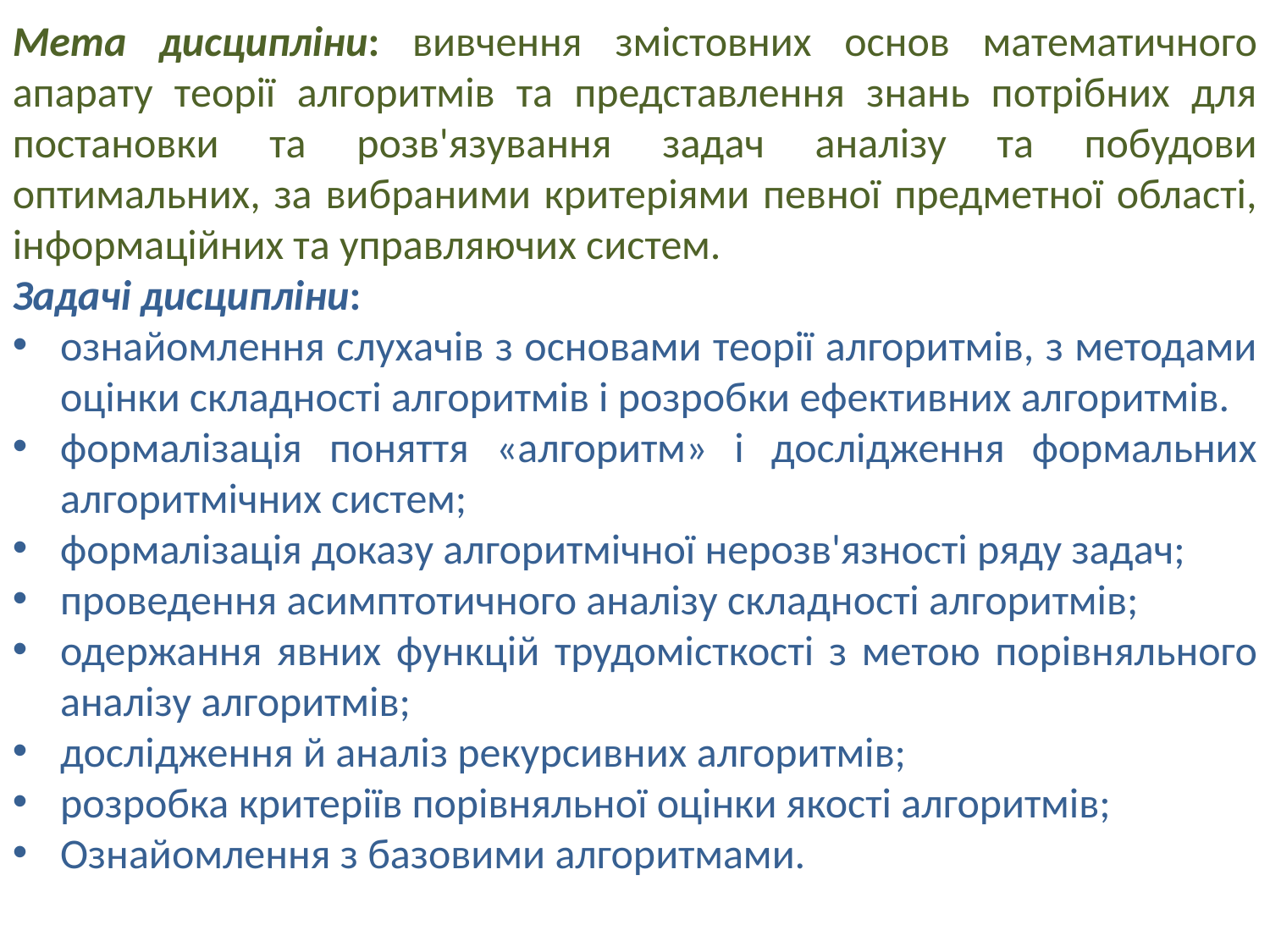

Мета дисципліни: вивчення змістовних основ математичного апарату теорії алгоритмів та представлення знань потрібних для постановки та розв'язування задач аналізу та побудови оптимальних, за вибраними критеріями певної предметної області, інформаційних та управляючих систем.
Задачі дисципліни:
ознайомлення слухачів з основами теорії алгоритмів, з методами оцінки складності алгоритмів і розробки ефективних алгоритмів.
формалізація поняття «алгоритм» і дослідження формальних алгоритмічних систем;
формалізація доказу алгоритмічної нерозв'язності ряду задач;
проведення асимптотичного аналізу складності алгоритмів;
одержання явних функцій трудомісткості з метою порівняльного аналізу алгоритмів;
дослідження й аналіз рекурсивних алгоритмів;
розробка критеріїв порівняльної оцінки якості алгоритмів;
Ознайомлення з базовими алгоритмами.